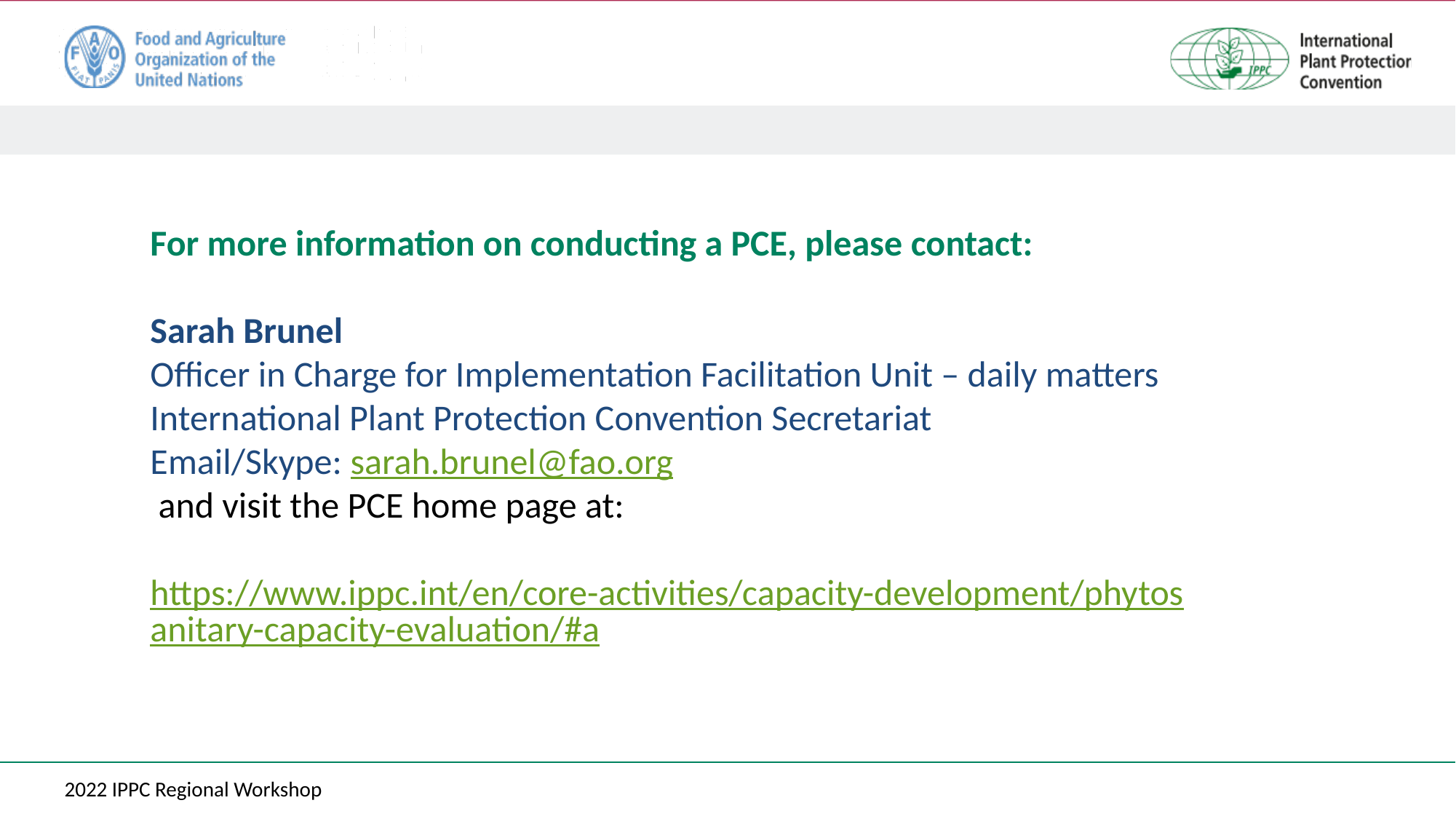

For more information on conducting a PCE, please contact:

Sarah Brunel
Officer in Charge for Implementation Facilitation Unit – daily matters
International Plant Protection Convention Secretariat
Email/Skype: sarah.brunel@fao.org
 and visit the PCE home page at:
 https://www.ippc.int/en/core-activities/capacity-development/phytosanitary-capacity-evaluation/#a